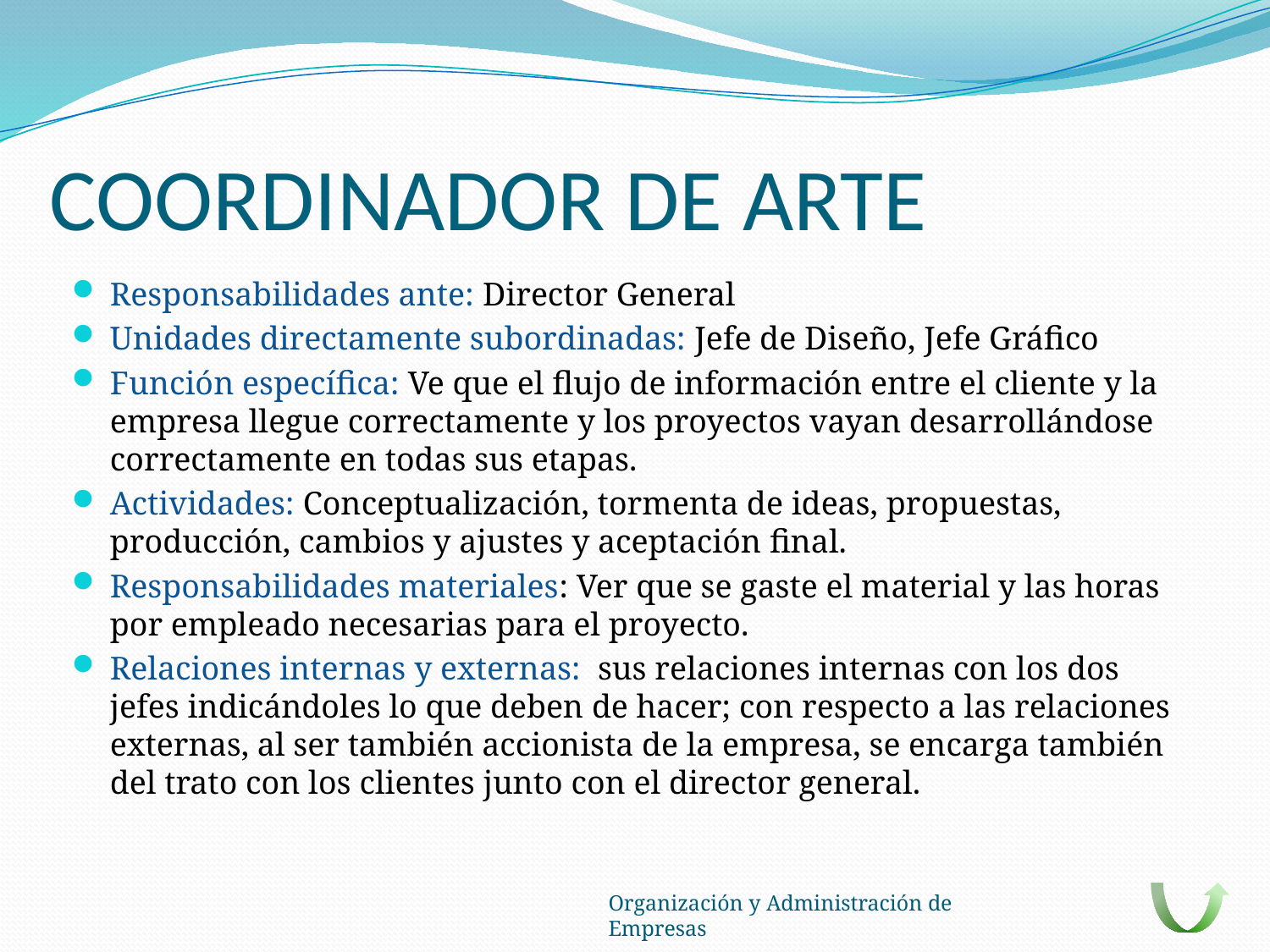

# COORDINADOR DE ARTE
Responsabilidades ante: Director General
Unidades directamente subordinadas: Jefe de Diseño, Jefe Gráfico
Función específica: Ve que el flujo de información entre el cliente y la empresa llegue correctamente y los proyectos vayan desarrollándose correctamente en todas sus etapas.
Actividades: Conceptualización, tormenta de ideas, propuestas, producción, cambios y ajustes y aceptación final.
Responsabilidades materiales: Ver que se gaste el material y las horas por empleado necesarias para el proyecto.
Relaciones internas y externas:  sus relaciones internas con los dos  jefes indicándoles lo que deben de hacer; con respecto a las relaciones externas, al ser también accionista de la empresa, se encarga también del trato con los clientes junto con el director general.

Organización y Administración de Empresas